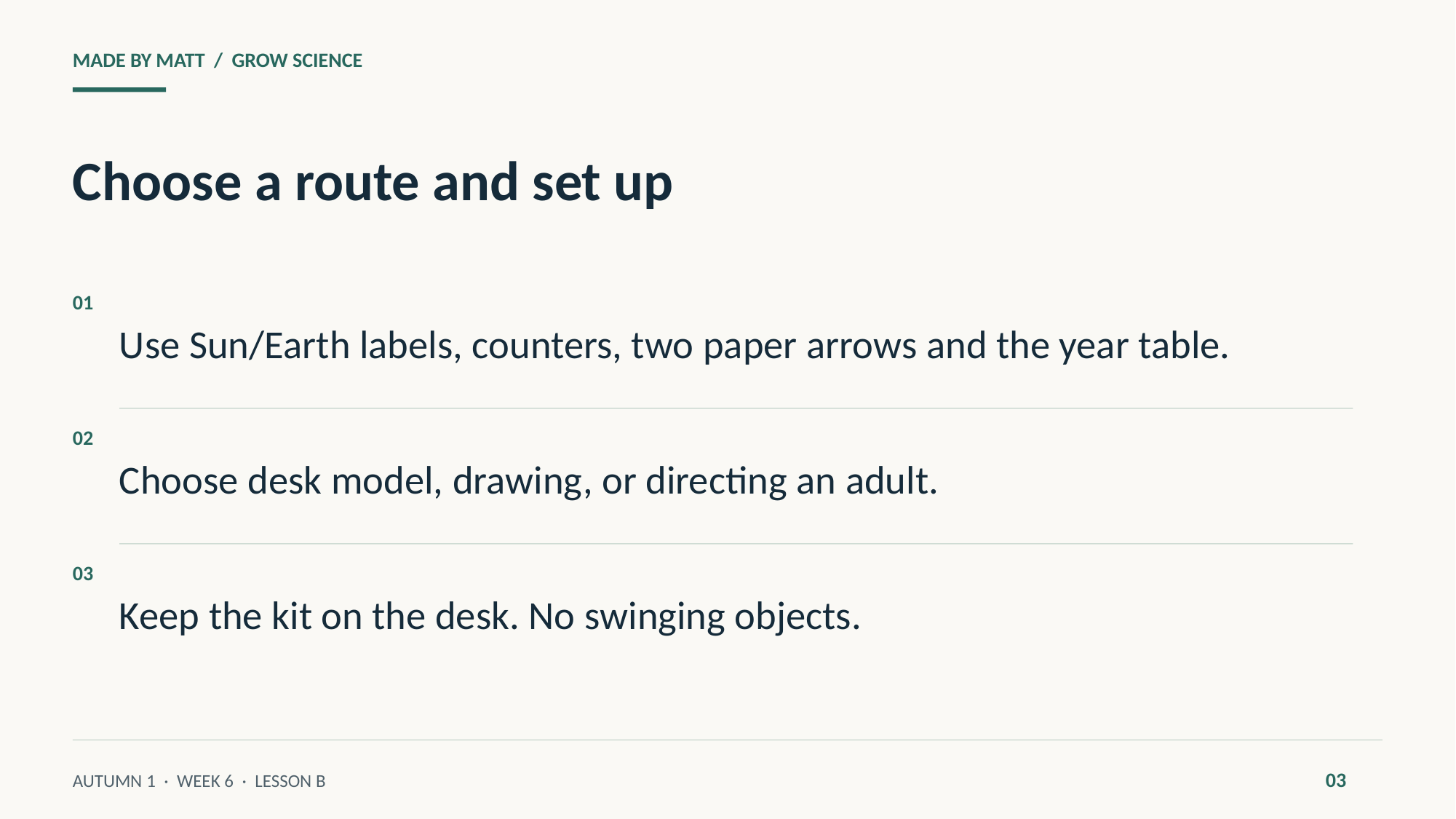

MADE BY MATT  /  GROW SCIENCE

Choose a route and set up
Use Sun/Earth labels, counters, two paper arrows and the year table.
01

Choose desk model, drawing, or directing an adult.
02

Keep the kit on the desk. No swinging objects.
03

03
AUTUMN 1  ·  WEEK 6  ·  LESSON B